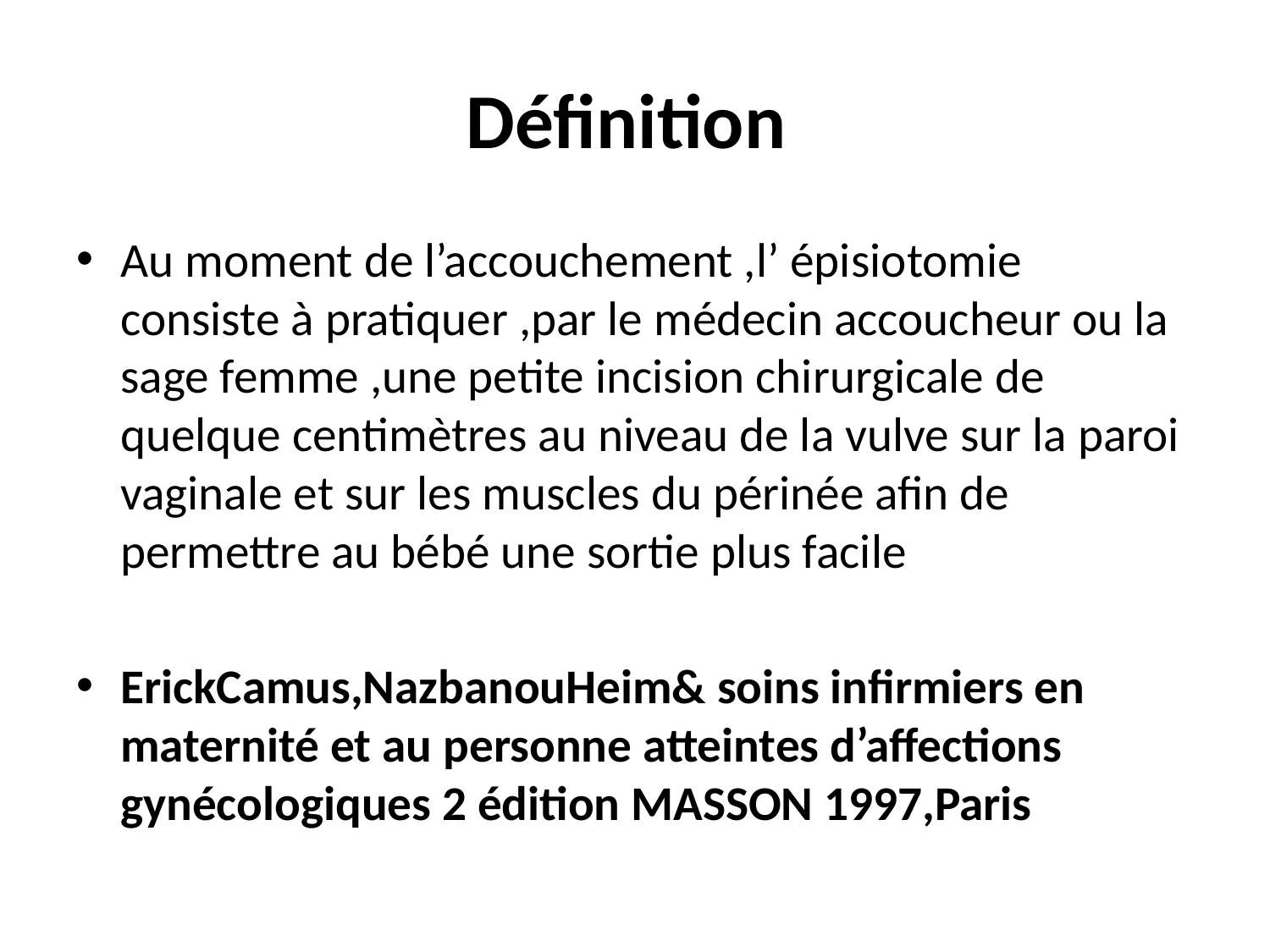

# Définition
Au moment de l’accouchement ,l’ épisiotomie consiste à pratiquer ,par le médecin accoucheur ou la sage femme ,une petite incision chirurgicale de quelque centimètres au niveau de la vulve sur la paroi vaginale et sur les muscles du périnée afin de permettre au bébé une sortie plus facile

ErickCamus,NazbanouHeim& soins infirmiers en maternité et au personne atteintes d’affections gynécologiques 2 édition MASSON 1997,Paris